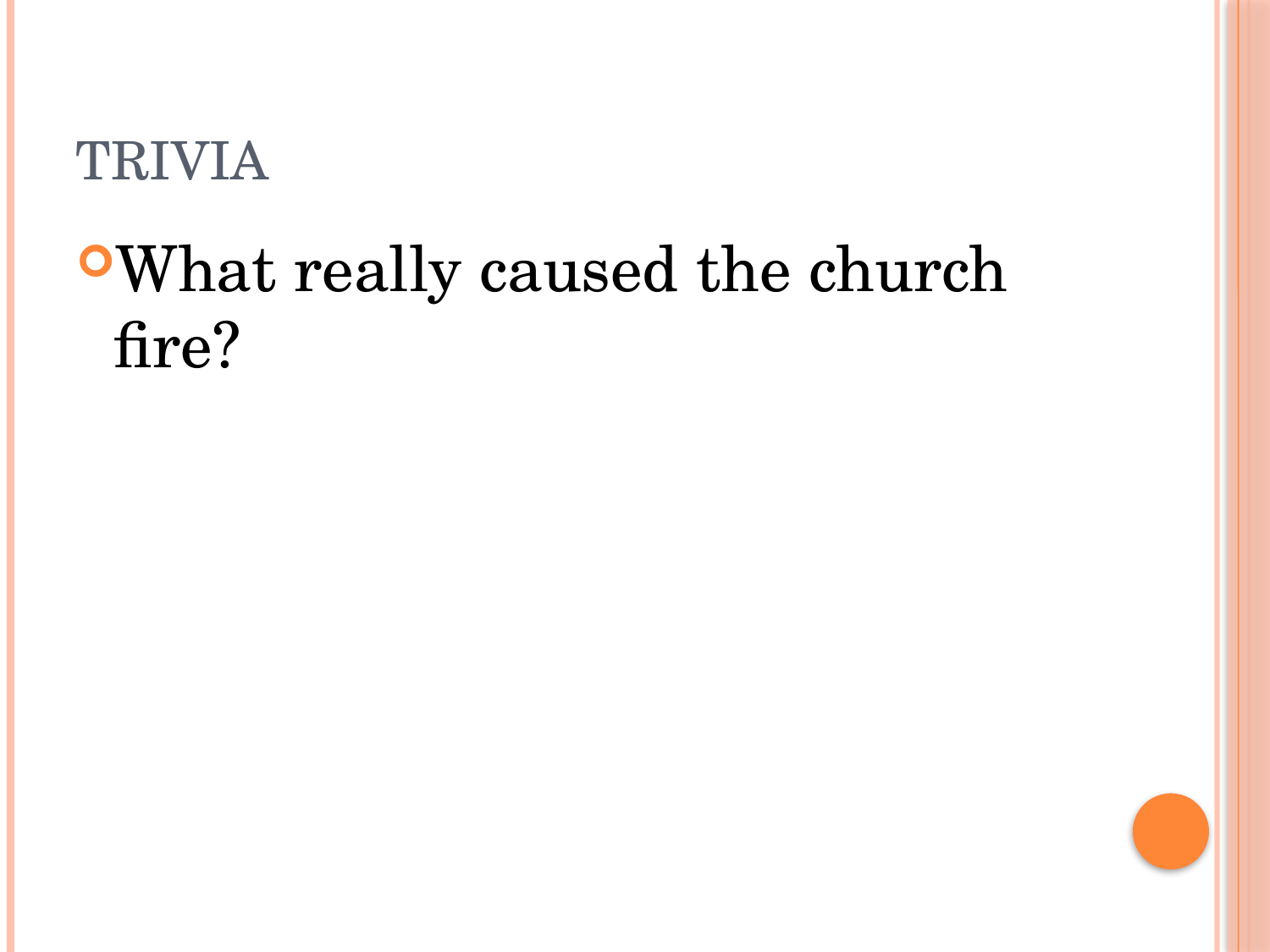

# Trivia
What really caused the church fire?